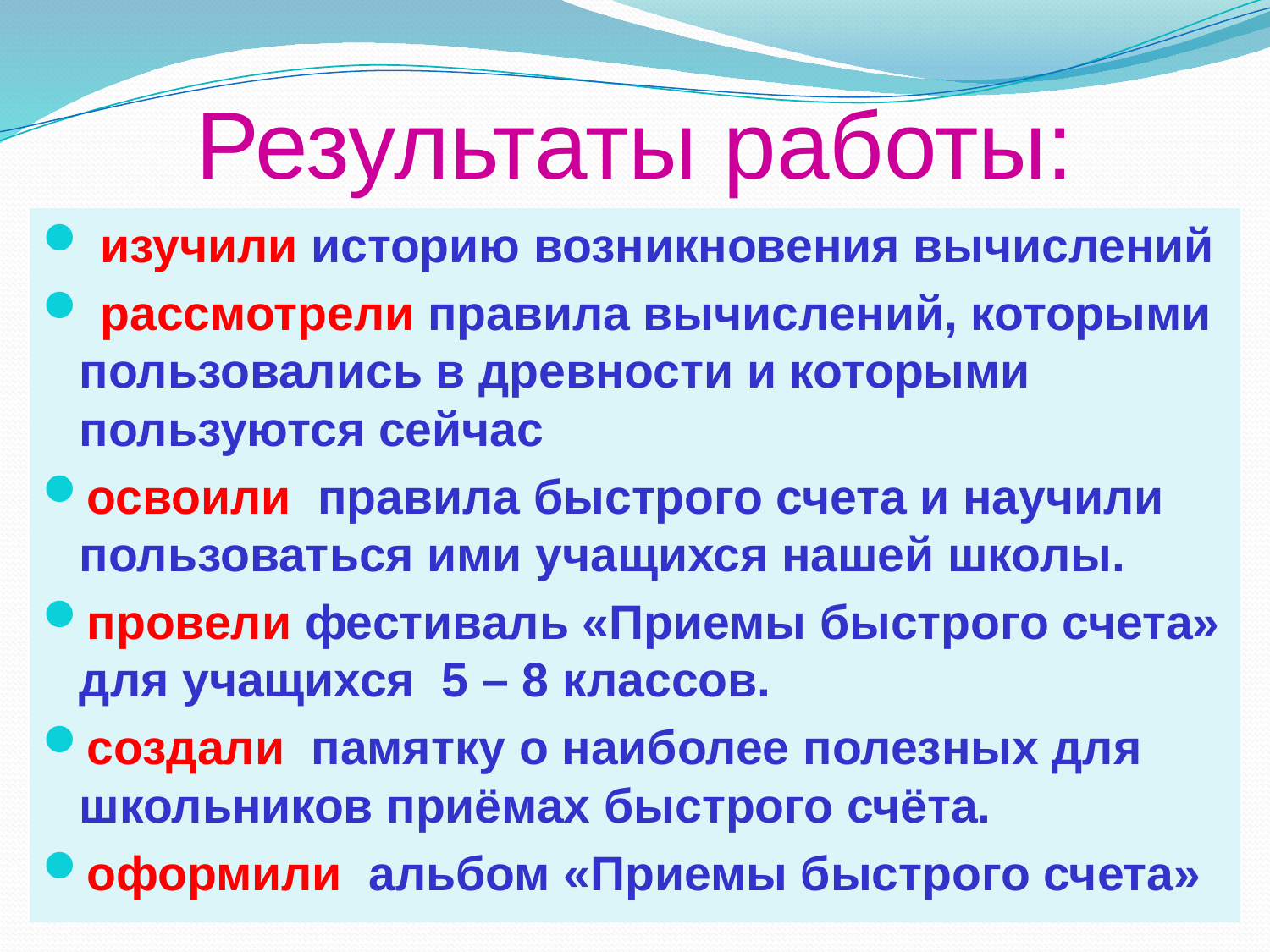

# Результаты работы:
 изучили историю возникновения вычислений
 рассмотрели правила вычислений, которыми пользовались в древности и которыми пользуются сейчас
освоили  правила быстрого счета и научили  пользоваться ими учащихся нашей школы.
провели фестиваль «Приемы быстрого счета» для учащихся  5 – 8 классов.
создали  памятку о наиболее полезных для школьников приёмах быстрого счёта.
оформили  альбом «Приемы быстрого счета»